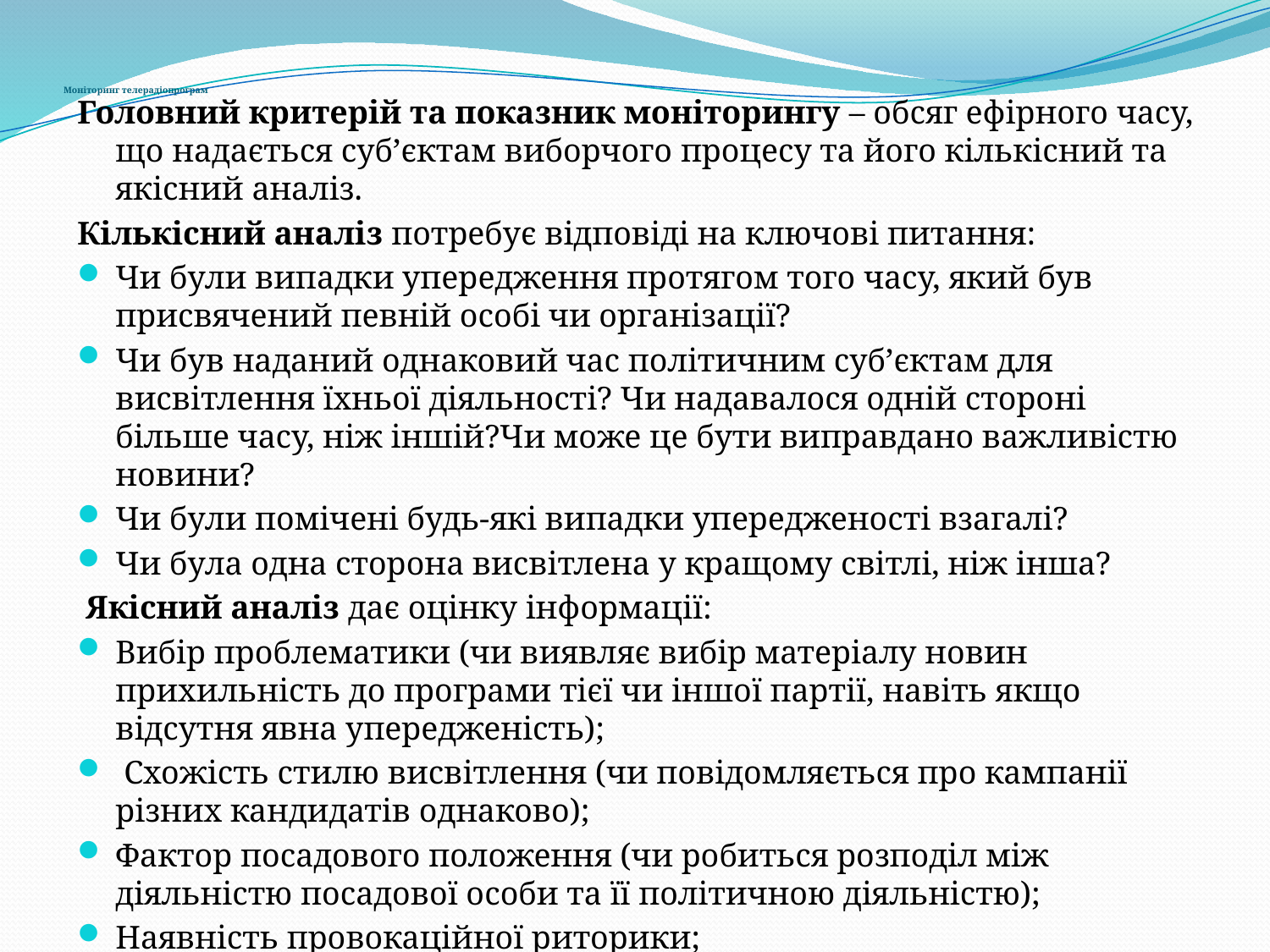

# Моніторинг телерадіопрограм
Головний критерій та показник моніторингу – обсяг ефірного часу, що надається суб’єктам виборчого процесу та його кількісний та якісний аналіз.
Кількісний аналіз потребує відповіді на ключові питання:
Чи були випадки упередження протягом того часу, який був присвячений певній особі чи організації?
Чи був наданий однаковий час політичним суб’єктам для висвітлення їхньої діяльності? Чи надавалося одній стороні більше часу, ніж іншій?Чи може це бути виправдано важливістю новини?
Чи були помічені будь-які випадки упередженості взагалі?
Чи була одна сторона висвітлена у кращому світлі, ніж інша?
 Якісний аналіз дає оцінку інформації:
Вибір проблематики (чи виявляє вибір матеріалу новин прихильність до програми тієї чи іншої партії, навіть якщо відсутня явна упередженість);
 Схожість стилю висвітлення (чи повідомляється про кампанії різних кандидатів однаково);
Фактор посадового положення (чи робиться розподіл між діяльністю посадової особи та її політичною діяльністю);
Наявність провокаційної риторики;
Маніпулятивне використання плівки, картинки, звуку тощо.